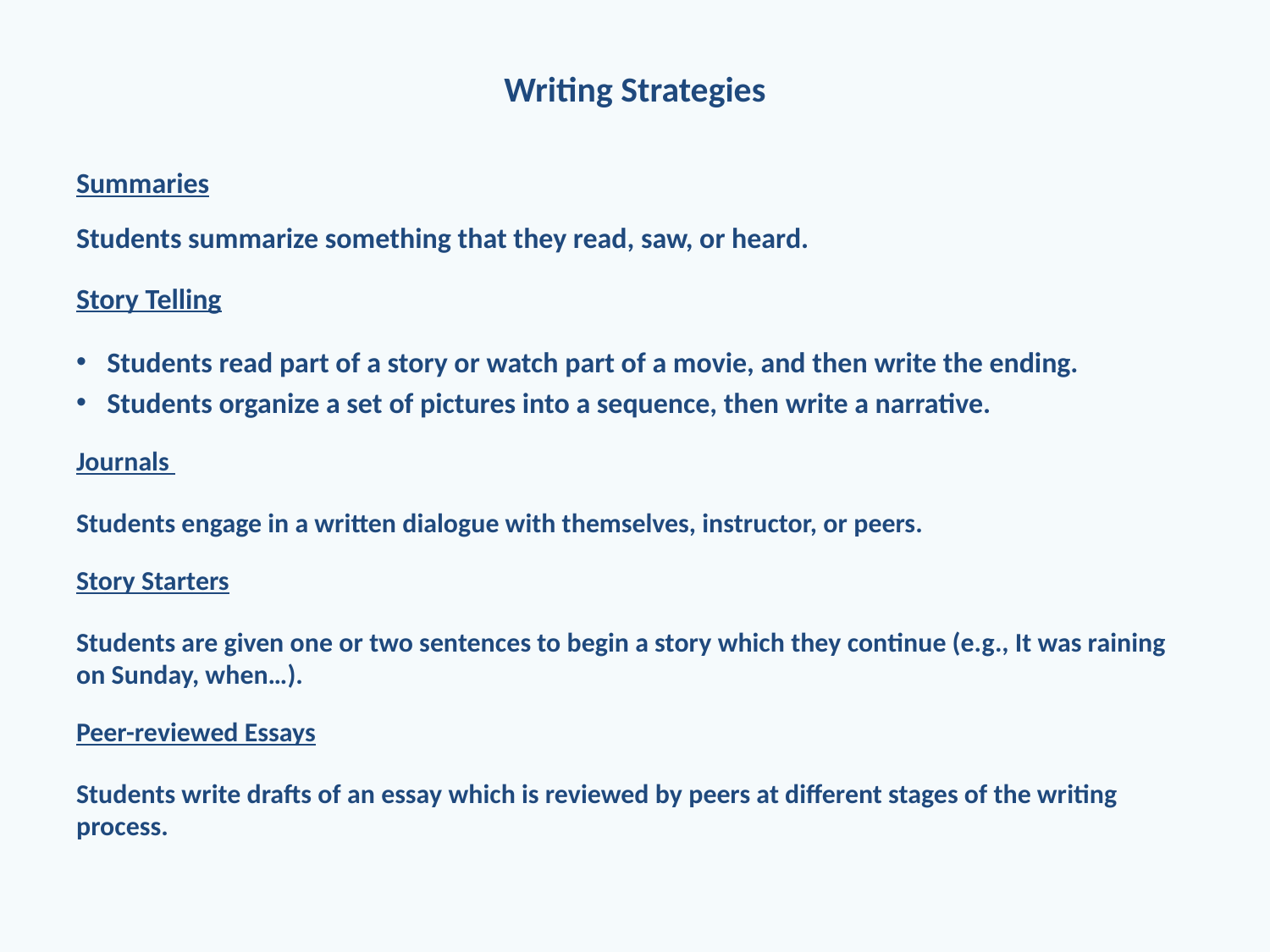

# Writing Strategies
Summaries

Students summarize something that they read, saw, or heard.

Story Telling

Students read part of a story or watch part of a movie, and then write the ending.
Students organize a set of pictures into a sequence, then write a narrative.

Journals

Students engage in a written dialogue with themselves, instructor, or peers.

Story Starters

Students are given one or two sentences to begin a story which they continue (e.g., It was raining on Sunday, when…).

Peer-reviewed Essays

Students write drafts of an essay which is reviewed by peers at different stages of the writing process.